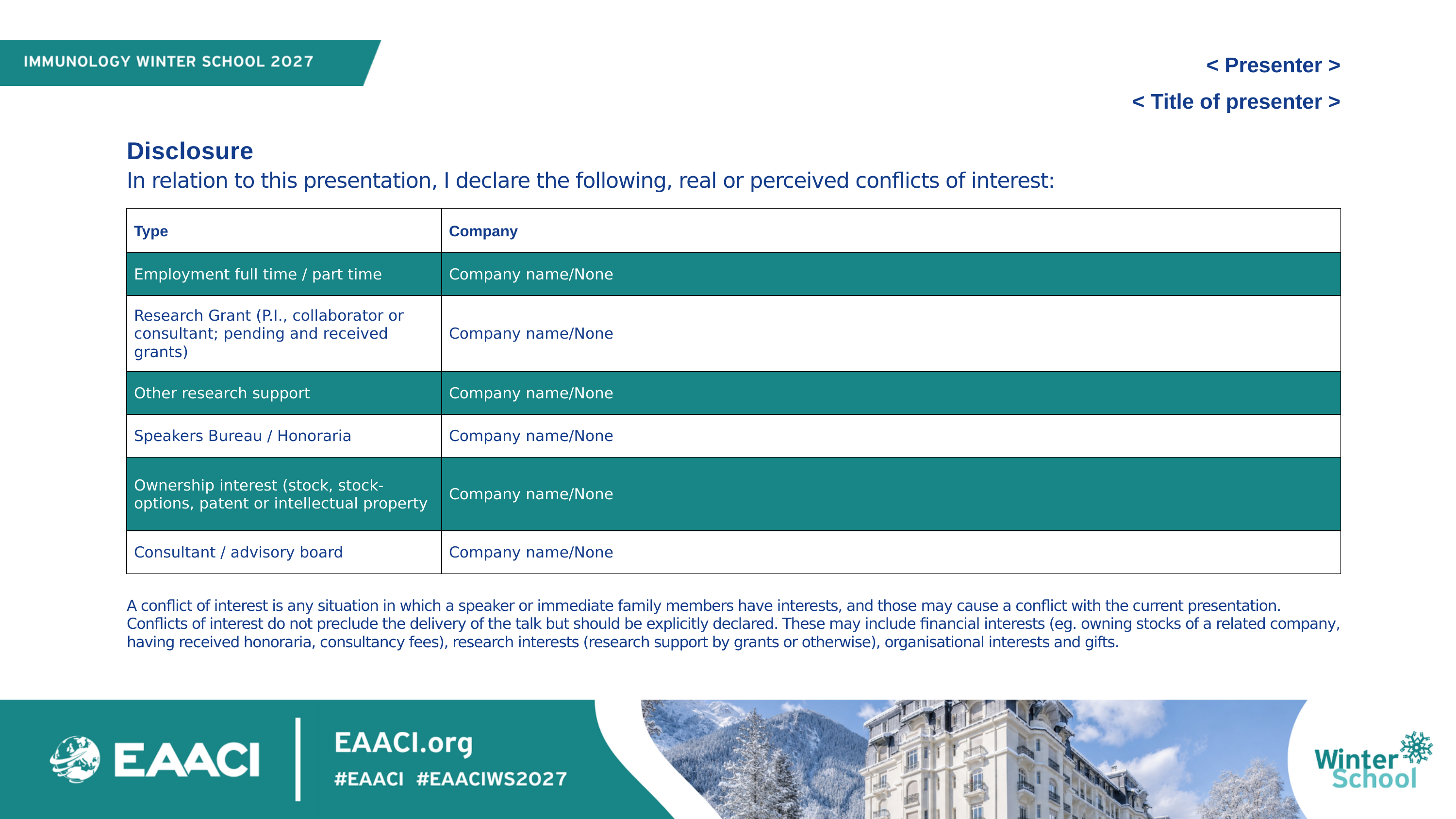

< Presenter >
< Title of presenter >
Disclosure
In relation to this presentation, I declare the following, real or perceived conflicts of interest:
| Type​ | Company​ |
| --- | --- |
| Employment full time / part time​ | Company name/None​ |
| Research Grant (P.I., collaborator or consultant; pending and received grants)​ | Company name/None​ |
| Other research support​ | Company name/None​ |
| Speakers Bureau / Honoraria​ | Company name/None​ |
| Ownership interest (stock, stock-options, patent or intellectual property​ | Company name/None​ |
| Consultant / advisory board​ | Company name/None​ |
A conflict of interest is any situation in which a speaker or immediate family members have interests, and those may cause a conflict with the current presentation. Conflicts of interest do not preclude the delivery of the talk but should be explicitly declared. These may include financial interests (eg. owning stocks of a related company, having received honoraria, consultancy fees), research interests (research support by grants or otherwise), organisational interests and gifts.